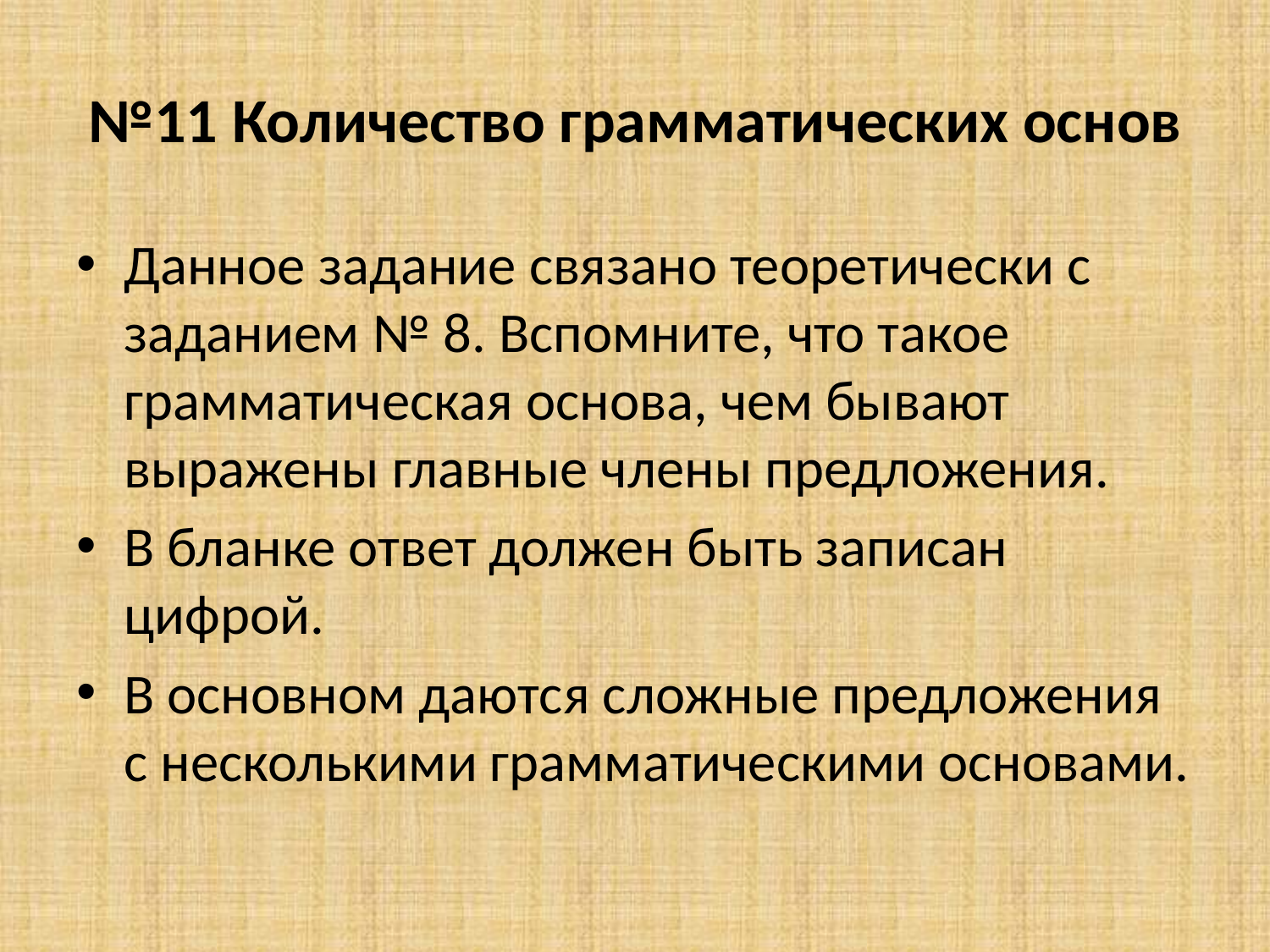

# №11 Количество грамматических основ
Данное задание связано теоретически с заданием № 8. Вспомните, что такое грамматическая основа, чем бывают выражены главные члены предложения.
В бланке ответ должен быть записан цифрой.
В основном даются сложные предложения с несколькими грамматическими основами.